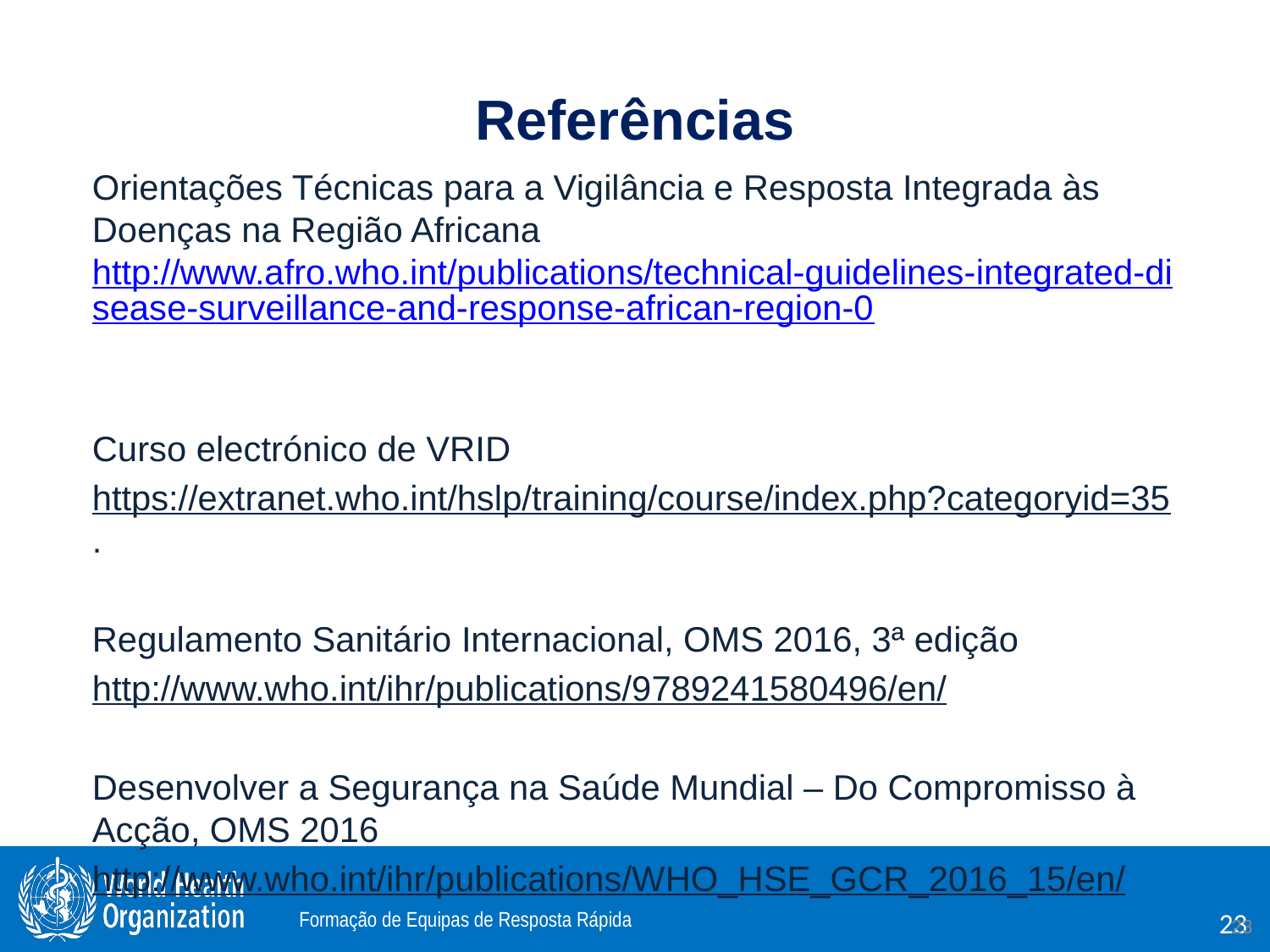

# Referências
Orientações Técnicas para a Vigilância e Resposta Integrada às Doenças na Região Africana http://www.afro.who.int/publications/technical-guidelines-integrated-disease-surveillance-and-response-african-region-0

Curso electrónico de VRID
https://extranet.who.int/hslp/training/course/index.php?categoryid=35.

Regulamento Sanitário Internacional, OMS 2016, 3ª edição
http://www.who.int/ihr/publications/9789241580496/en/

Desenvolver a Segurança na Saúde Mundial – Do Compromisso à Acção, OMS 2016
http://www.who.int/ihr/publications/WHO_HSE_GCR_2016_15/en/

23